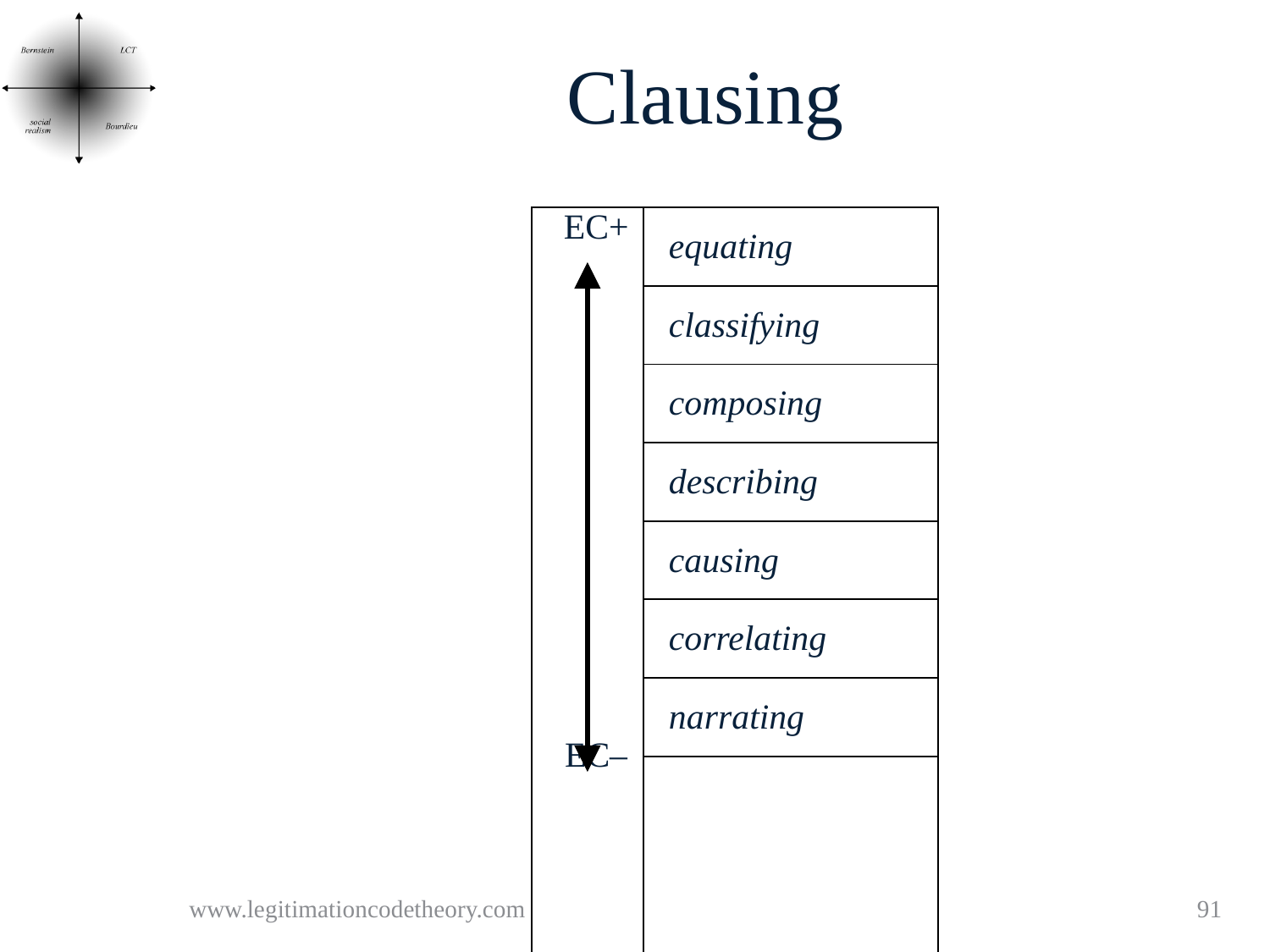

# Clausing

| EC+ EC– | equating |
| --- | --- |
|  | classifying |
|  | composing |
|  | describing |
|  | causing |
|  | correlating |
|  | narrating |
|  | establishing |
www.legitimationcodetheory.com
91